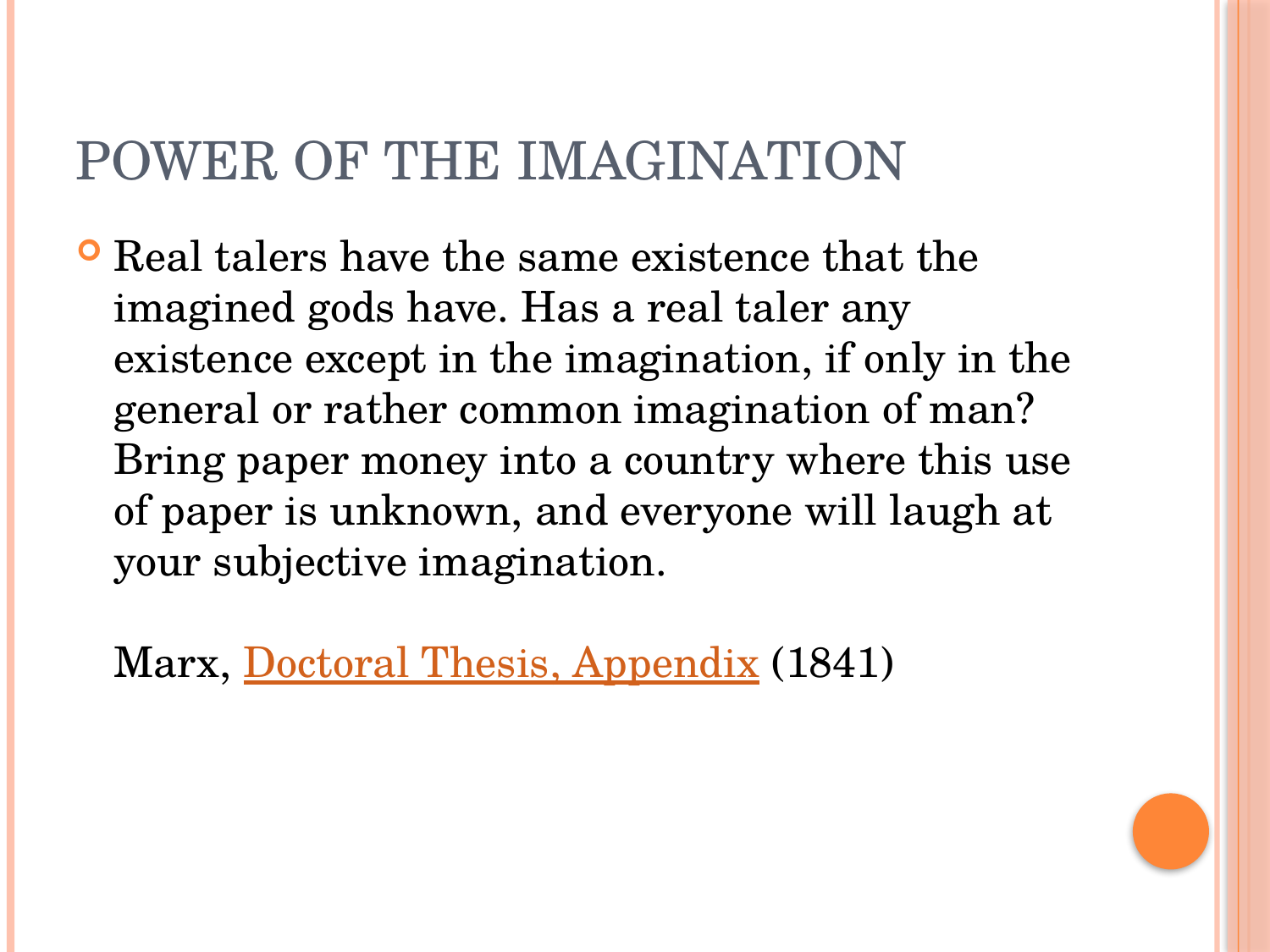

# Power of the imagination
Real talers have the same existence that the imagined gods have. Has a real taler any existence except in the imagination, if only in the general or rather common imagination of man? Bring paper money into a country where this use of paper is unknown, and everyone will laugh at your subjective imagination.
Marx, Doctoral Thesis, Appendix (1841)